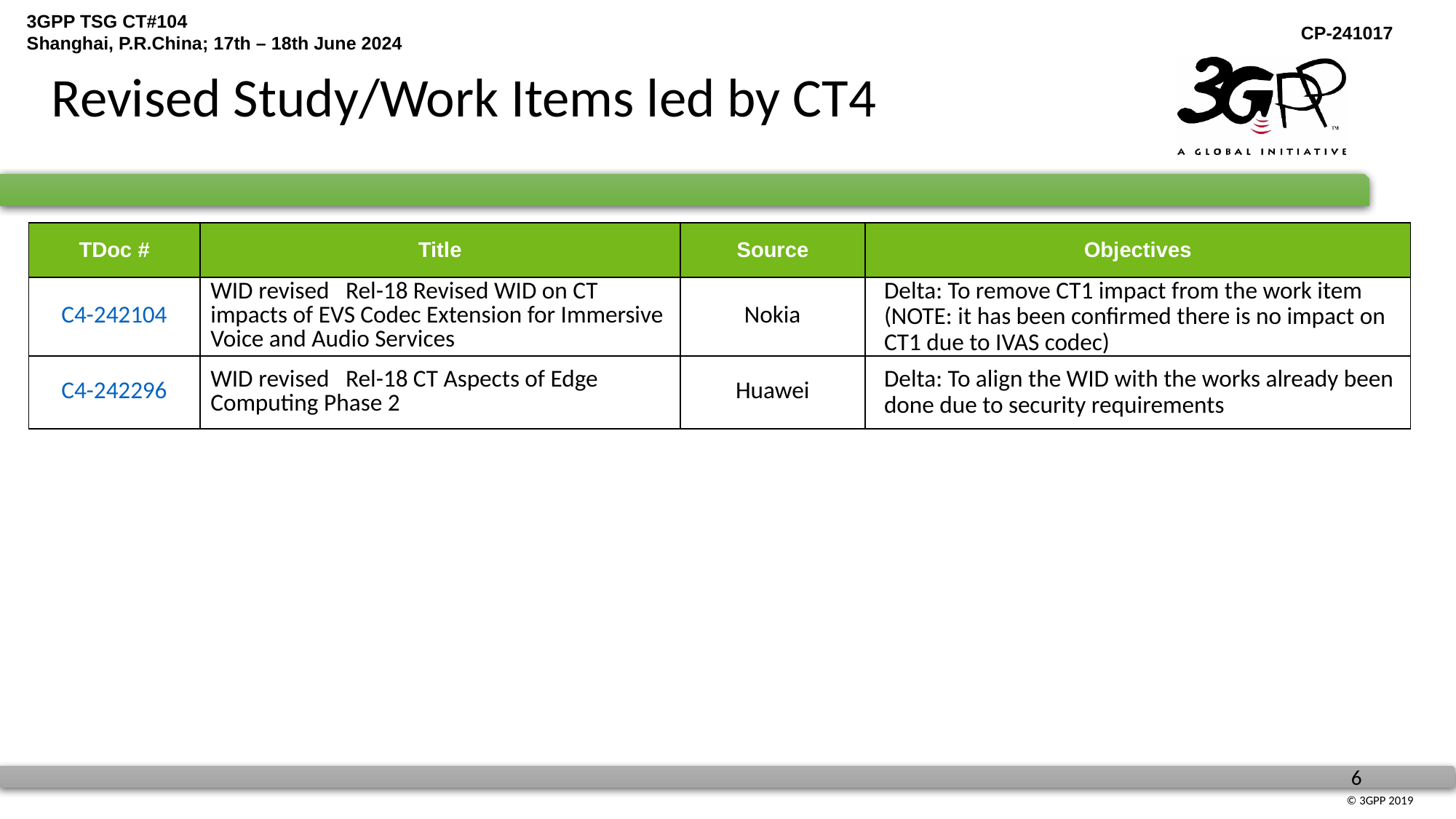

# Revised Study/Work Items led by CT4
| TDoc # | Title | Source | Objectives |
| --- | --- | --- | --- |
| C4-242104 | WID revised Rel-18 Revised WID on CT impacts of EVS Codec Extension for Immersive Voice and Audio Services | Nokia | Delta: To remove CT1 impact from the work item (NOTE: it has been confirmed there is no impact on CT1 due to IVAS codec) |
| C4-242296 | WID revised Rel-18 CT Aspects of Edge Computing Phase 2 | Huawei | Delta: To align the WID with the works already been done due to security requirements |